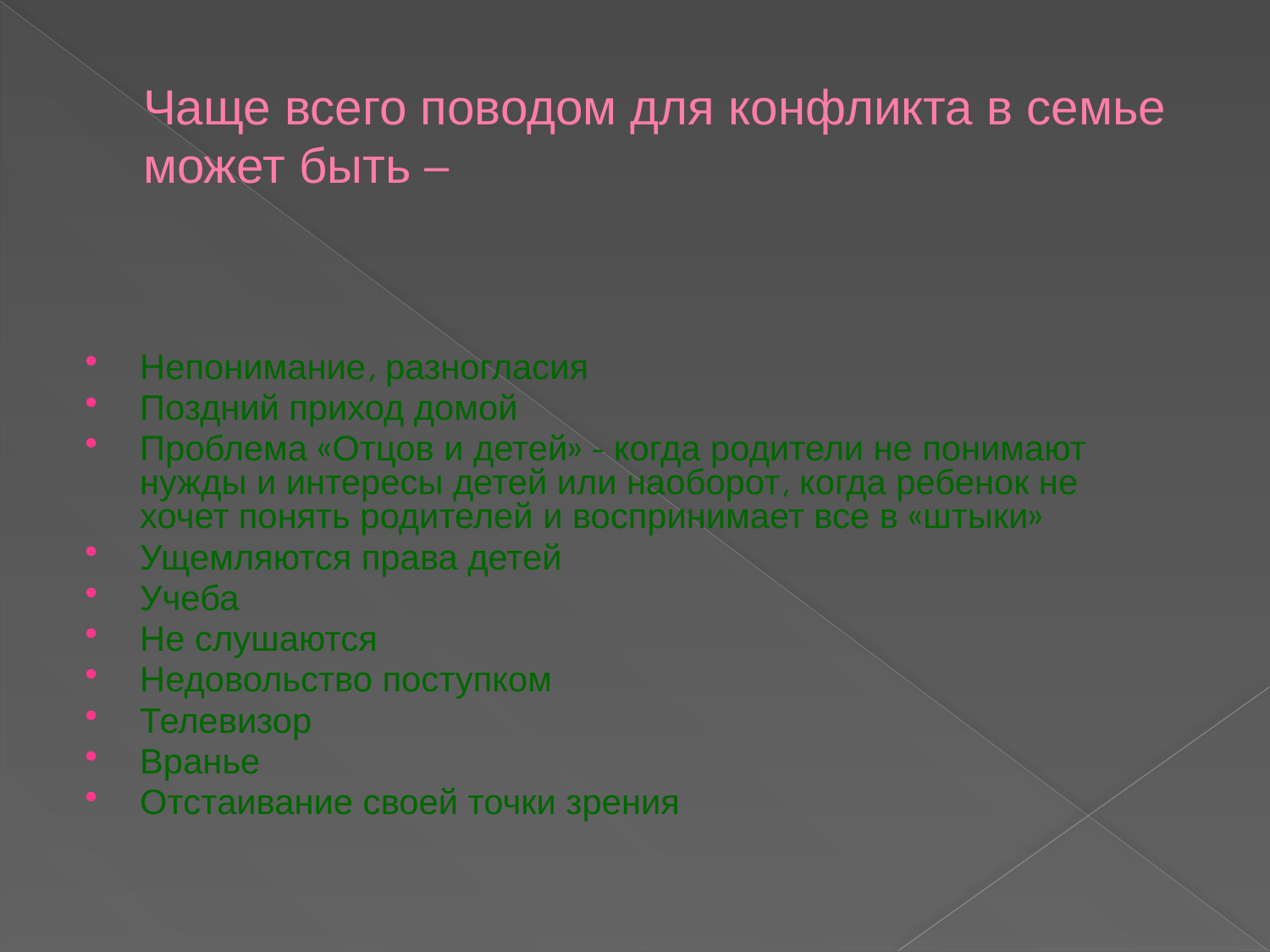

# Чаще всего поводом для конфликта в семье может быть –
Непонимание, разногласия
Поздний приход домой
Проблема «Отцов и детей» - когда родители не понимают нужды и интересы детей или наоборот, когда ребенок не хочет понять родителей и воспринимает все в «штыки»
Ущемляются права детей
Учеба
Не слушаются
Недовольство поступком
Телевизор
Вранье
Отстаивание своей точки зрения